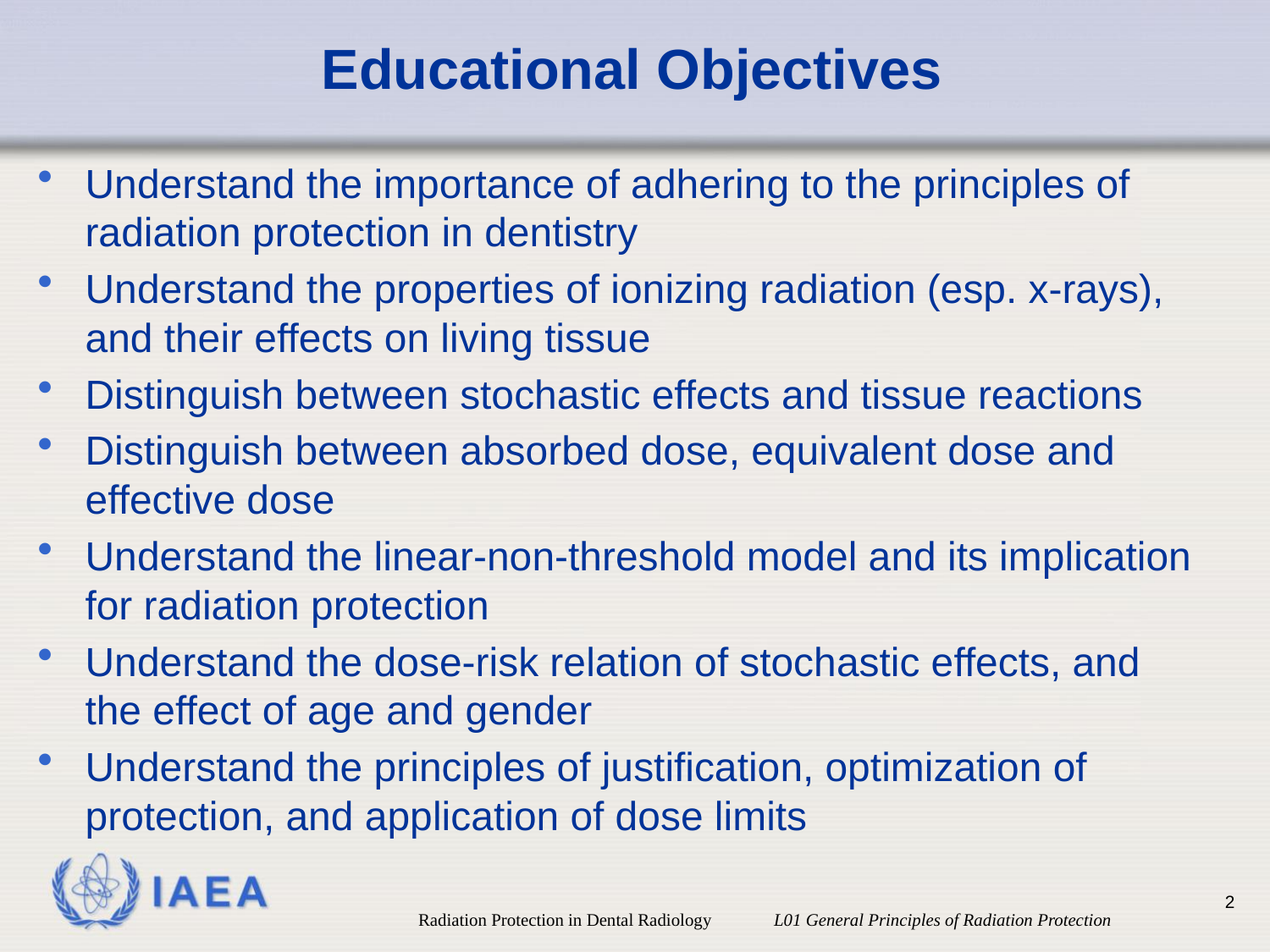

# Educational Objectives
Understand the importance of adhering to the principles of radiation protection in dentistry
Understand the properties of ionizing radiation (esp. x-rays), and their effects on living tissue
Distinguish between stochastic effects and tissue reactions
Distinguish between absorbed dose, equivalent dose and effective dose
Understand the linear-non-threshold model and its implication for radiation protection
Understand the dose-risk relation of stochastic effects, and the effect of age and gender
Understand the principles of justification, optimization of protection, and application of dose limits

2
Radiation Protection in Dental Radiology              L01 General Principles of Radiation Protection